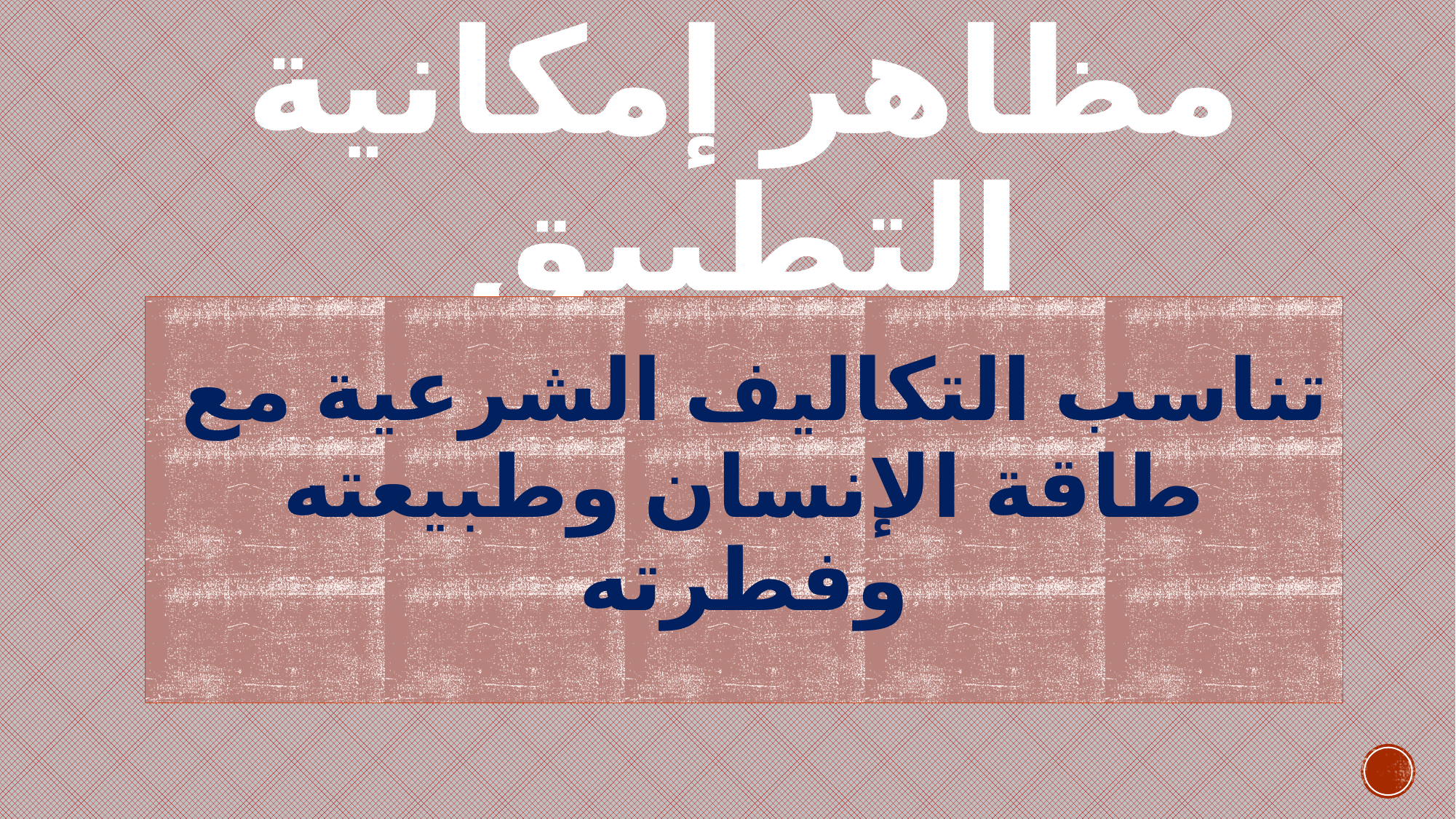

# مظاهر إمكانية التطبيق

تناسب التكاليف الشرعية مع
طاقة الإنسان وطبيعته وفطرته